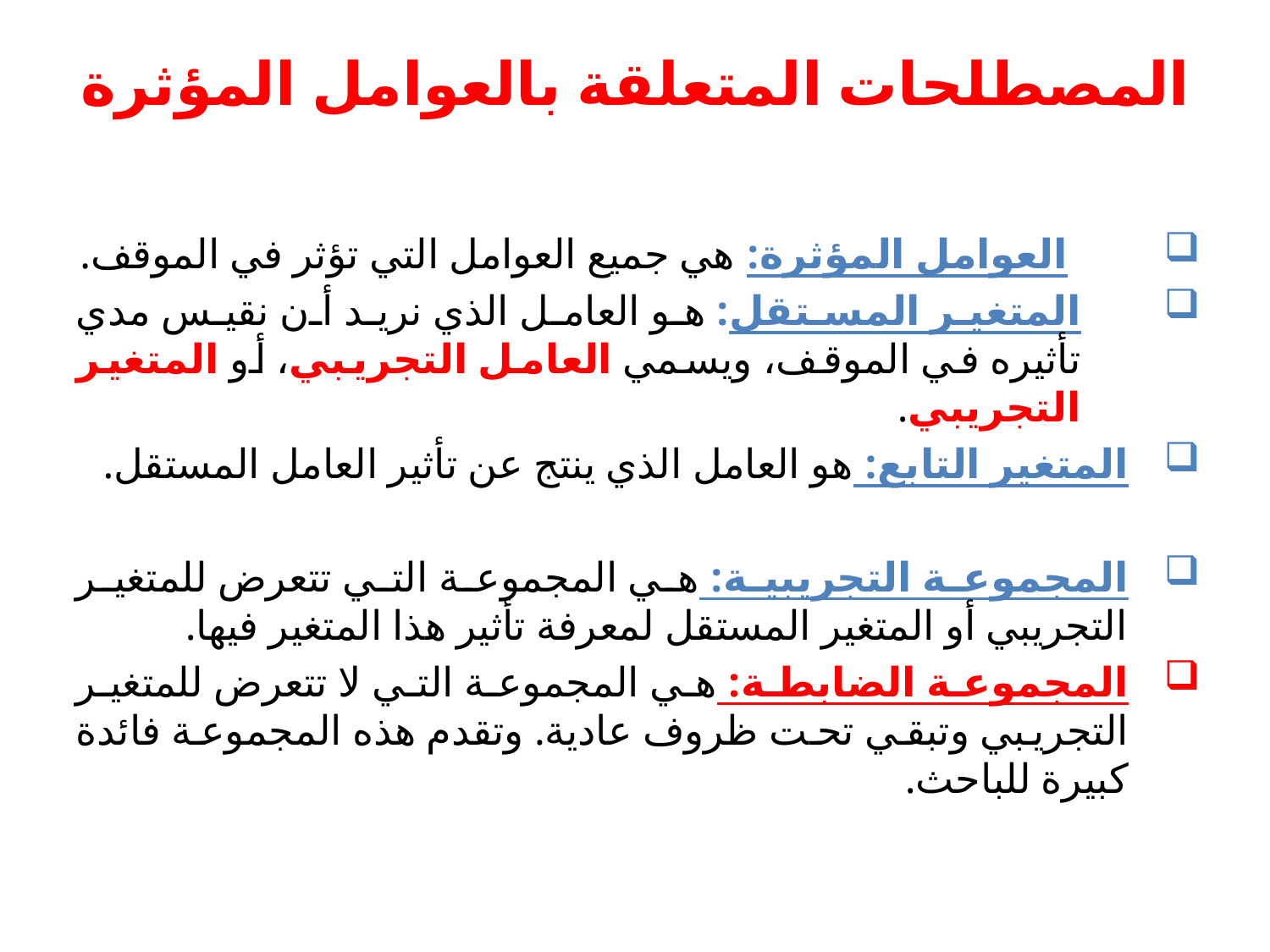

# المصطلحات المتعلقة بالعوامل المؤثرة
العوامل المؤثرة: هي جميع العوامل التي تؤثر في الموقف.
المتغير المستقل: هو العامل الذي نريد أن نقيس مدي تأثيره في الموقف، ويسمي العامل التجريبي، أو المتغير التجريبي.
المتغير التابع: هو العامل الذي ينتج عن تأثير العامل المستقل.

المجموعة التجريبية: هي المجموعة التي تتعرض للمتغير التجريبي أو المتغير المستقل لمعرفة تأثير هذا المتغير فيها.
المجموعة الضابطة: هي المجموعة التي لا تتعرض للمتغير التجريبي وتبقي تحت ظروف عادية. وتقدم هذه المجموعة فائدة كبيرة للباحث.